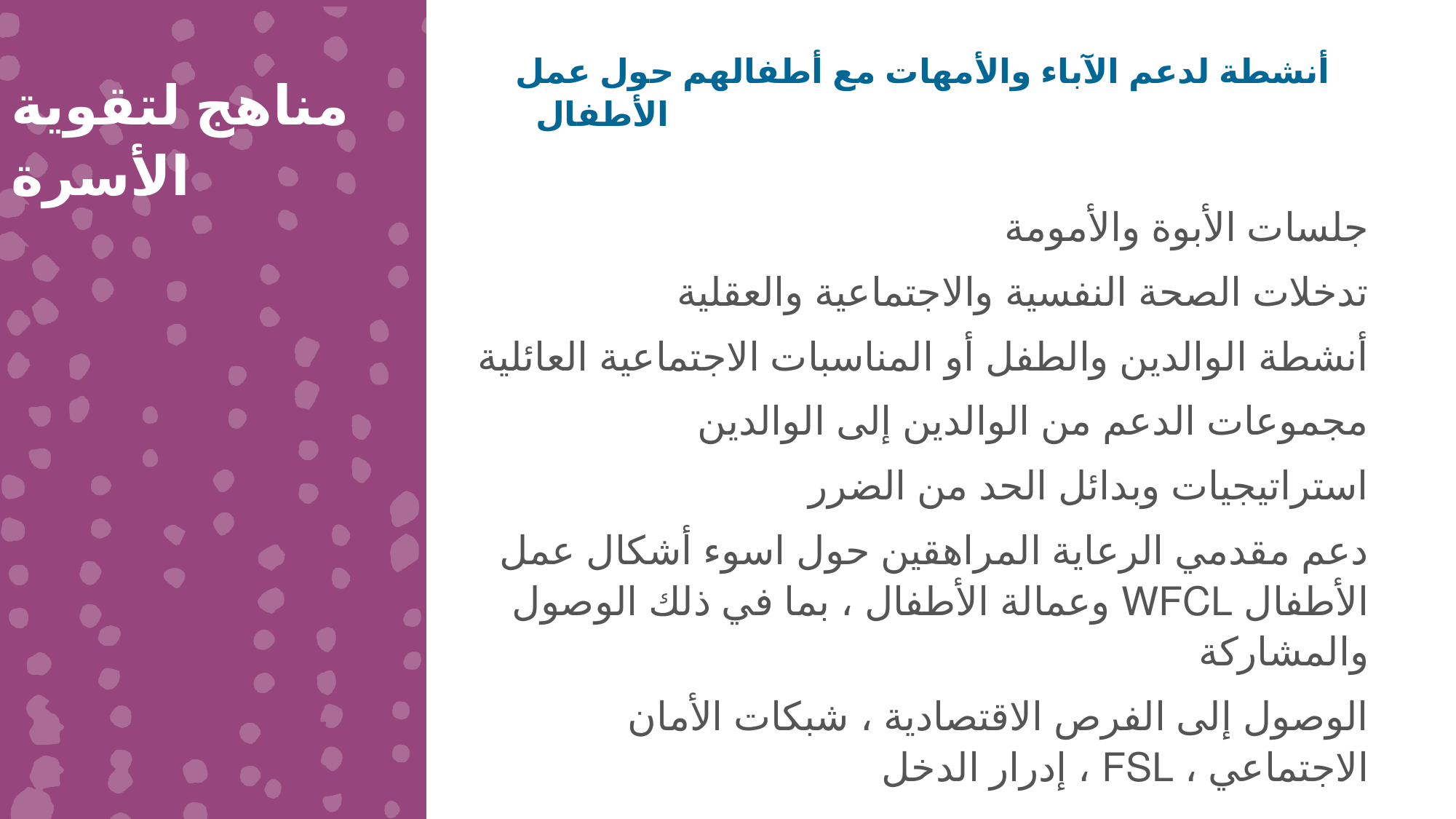

أنشطة لدعم الآباء والأمهات مع أطفالهم حول عمل الأطفال

مناهج لتقوية الأسرة

جلسات الأبوة والأمومة
تدخلات الصحة النفسية والاجتماعية والعقلية
أنشطة الوالدين والطفل أو المناسبات الاجتماعية العائلية
مجموعات الدعم من الوالدين إلى الوالدين
استراتيجيات وبدائل الحد من الضرر
دعم مقدمي الرعاية المراهقين حول اسوء أشكال عمل الأطفال WFCL وعمالة الأطفال ، بما في ذلك الوصول والمشاركة
الوصول إلى الفرص الاقتصادية ، شبكات الأمان الاجتماعي ، FSL ، إدرار الدخل